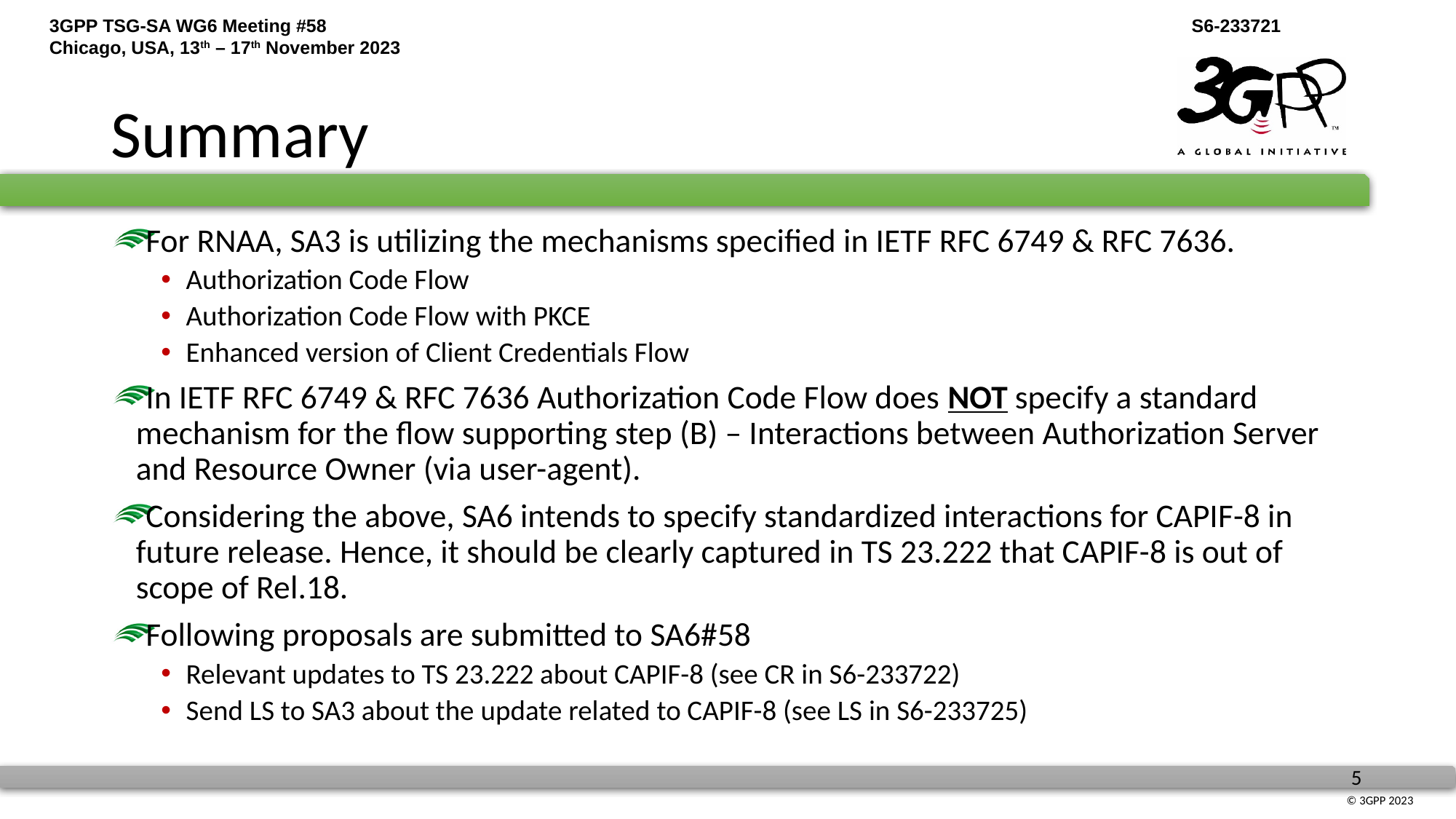

# Summary
For RNAA, SA3 is utilizing the mechanisms specified in IETF RFC 6749 & RFC 7636.
Authorization Code Flow
Authorization Code Flow with PKCE
Enhanced version of Client Credentials Flow
In IETF RFC 6749 & RFC 7636 Authorization Code Flow does NOT specify a standard mechanism for the flow supporting step (B) – Interactions between Authorization Server and Resource Owner (via user-agent).
Considering the above, SA6 intends to specify standardized interactions for CAPIF-8 in future release. Hence, it should be clearly captured in TS 23.222 that CAPIF-8 is out of scope of Rel.18.
Following proposals are submitted to SA6#58
Relevant updates to TS 23.222 about CAPIF-8 (see CR in S6-233722)
Send LS to SA3 about the update related to CAPIF-8 (see LS in S6-233725)